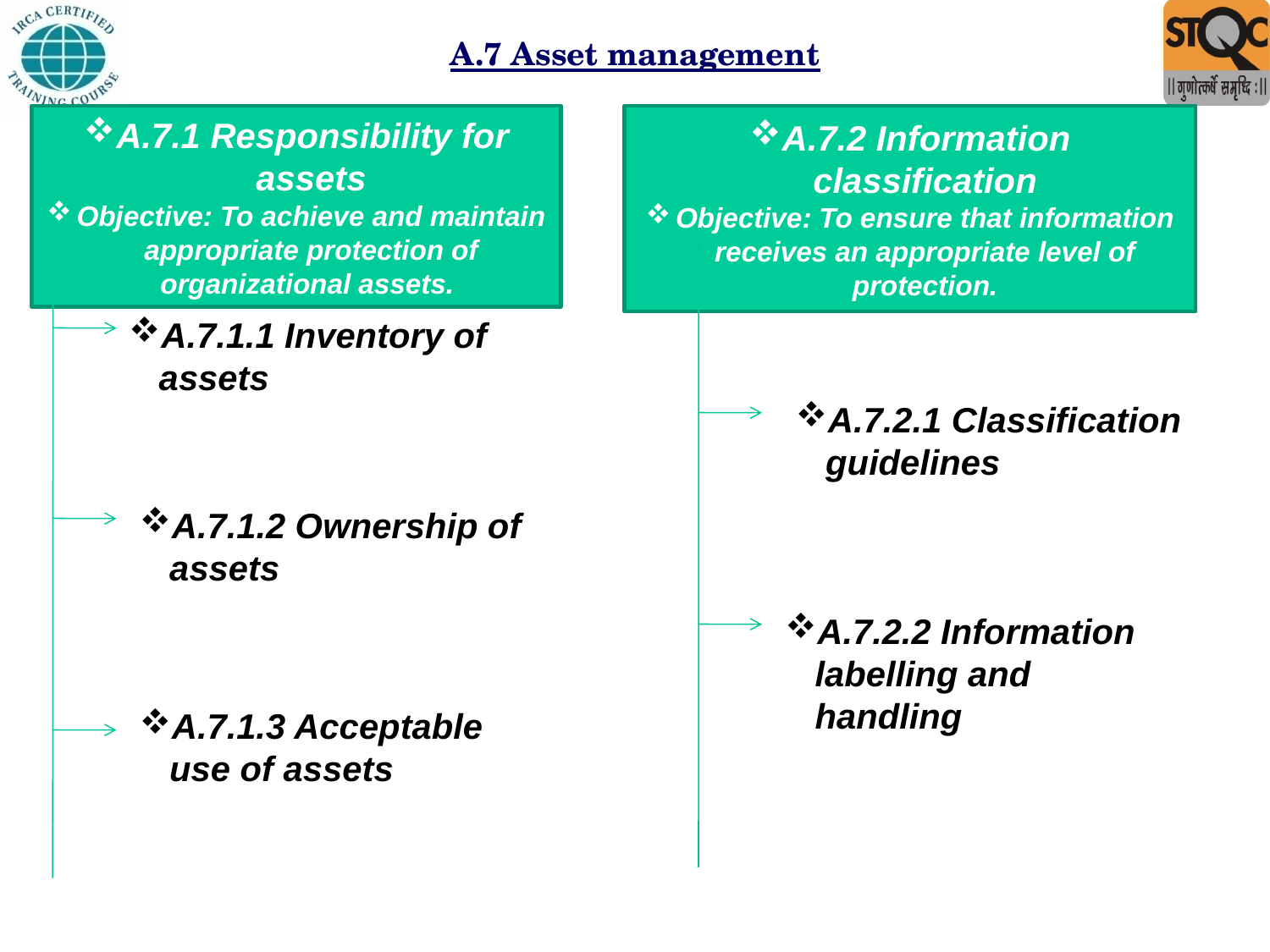

# A.7 Asset management
A.7.1 Responsibility for assets
Objective: To achieve and maintain appropriate protection of organizational assets.
A.7.2 Information classification
Objective: To ensure that information receives an appropriate level of protection.
A.7.1.1 Inventory of assets
A.7.2.1 Classification guidelines
A.7.1.2 Ownership of assets
A.7.2.2 Information labelling and handling
A.7.1.3 Acceptable use of assets